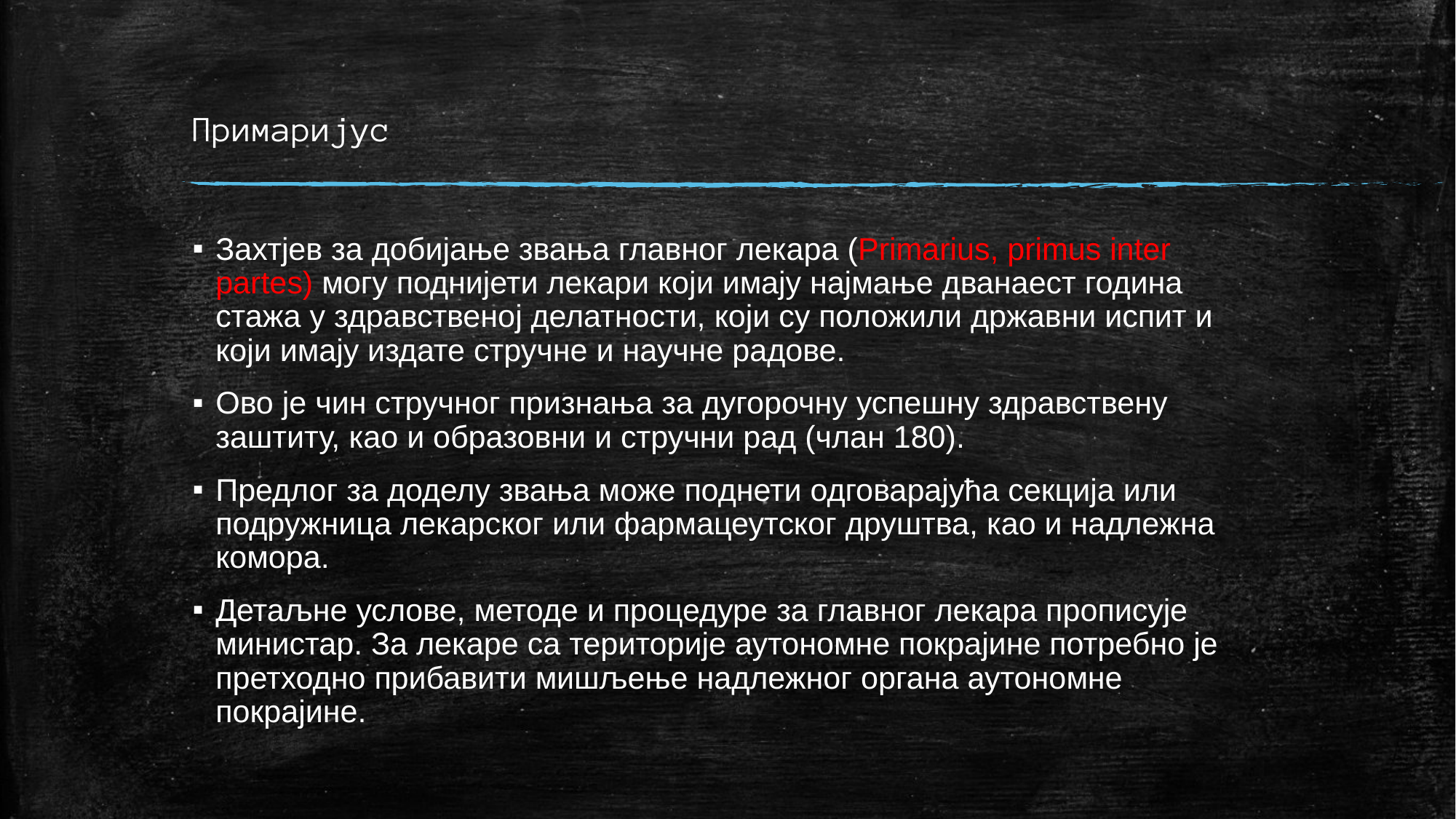

# Примаријус
Захтјев за добијање звања главног лекара (Primarius, primus inter partes) могу поднијети лекари који имају најмање дванаест година стажа у здравственој делатности, који су положили државни испит и који имају издате стручне и научне радове.
Ово је чин стручног признања за дугорочну успешну здравствену заштиту, као и образовни и стручни рад (члан 180).
Предлог за доделу звања може поднети одговарајућа секција или подружница лекарског или фармацеутског друштва, као и надлежна комора.
Детаљне услове, методе и процедуре за главног лекара прописује министар. За лекаре са територије аутономне покрајине потребно је претходно прибавити мишљење надлежног органа аутономне покрајине.